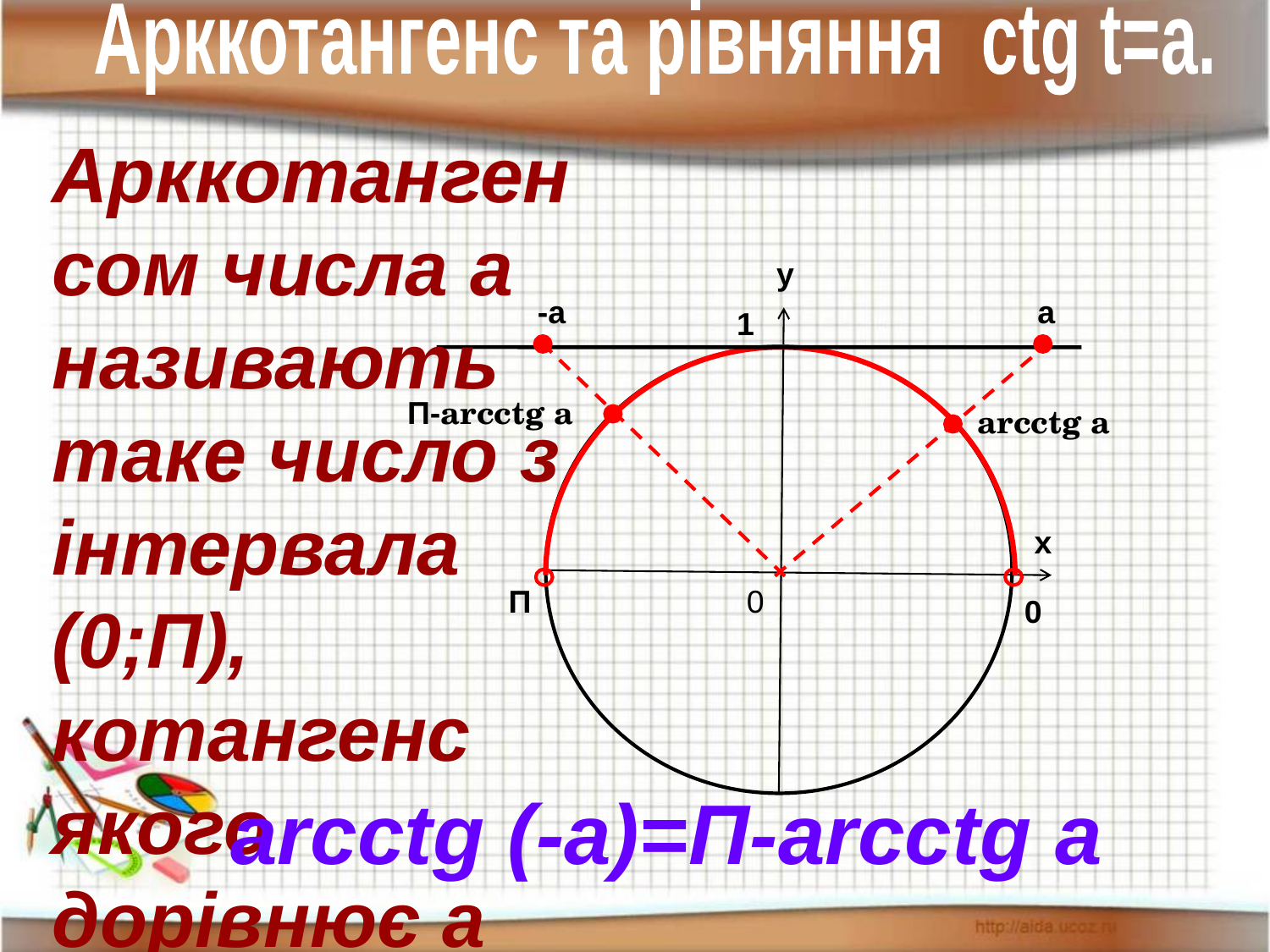

Арккотангенс та рівняння  сtg t=a.
Арккотангенсом числа а називають таке число з інтервала (0;П), котангенс якого дорівнює а
у
-а
а
1

П-arcctg a
arcctg a

х
П
0
0
arcctg (-a)=П-arcсtg a